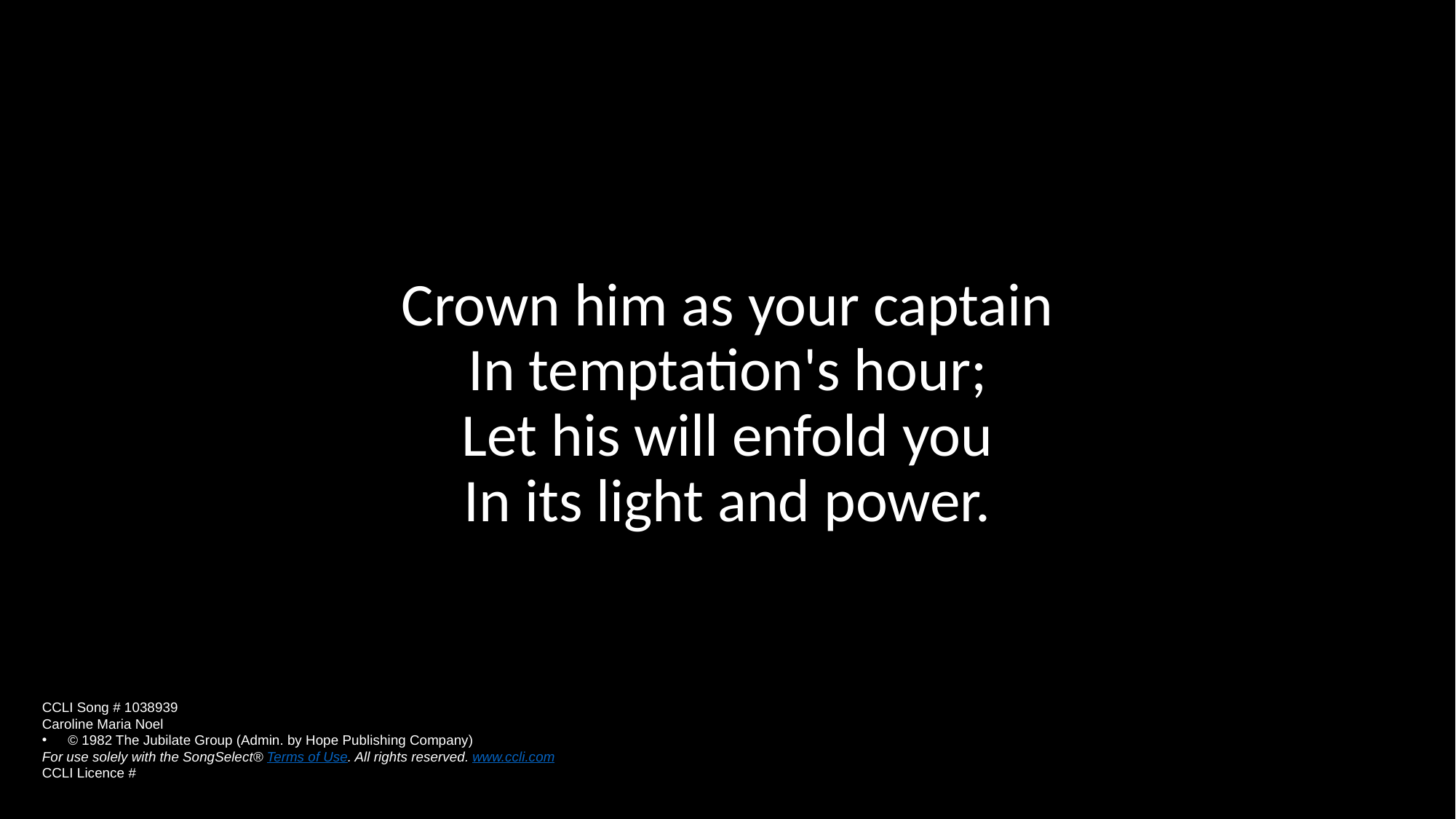

Crown him as your captain
In temptation's hour;
Let his will enfold you
In its light and power.
CCLI Song # 1038939
Caroline Maria Noel
© 1982 The Jubilate Group (Admin. by Hope Publishing Company)
For use solely with the SongSelect® Terms of Use. All rights reserved. www.ccli.com
CCLI Licence #